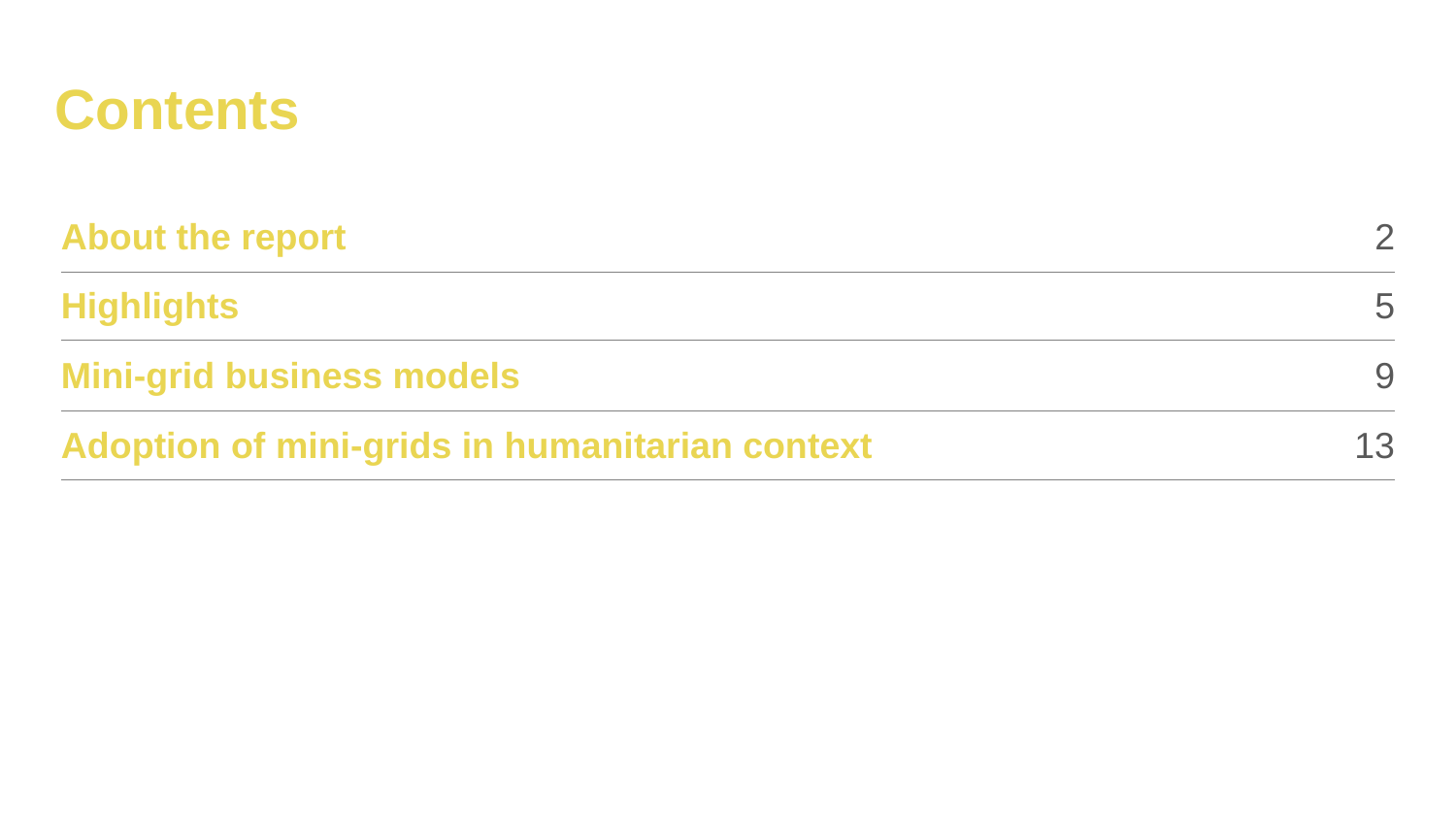

Contents
| About the report | 2 |
| --- | --- |
| Highlights | 5 |
| Mini-grid business models | 9 |
| Adoption of mini-grids in humanitarian context | 13 |